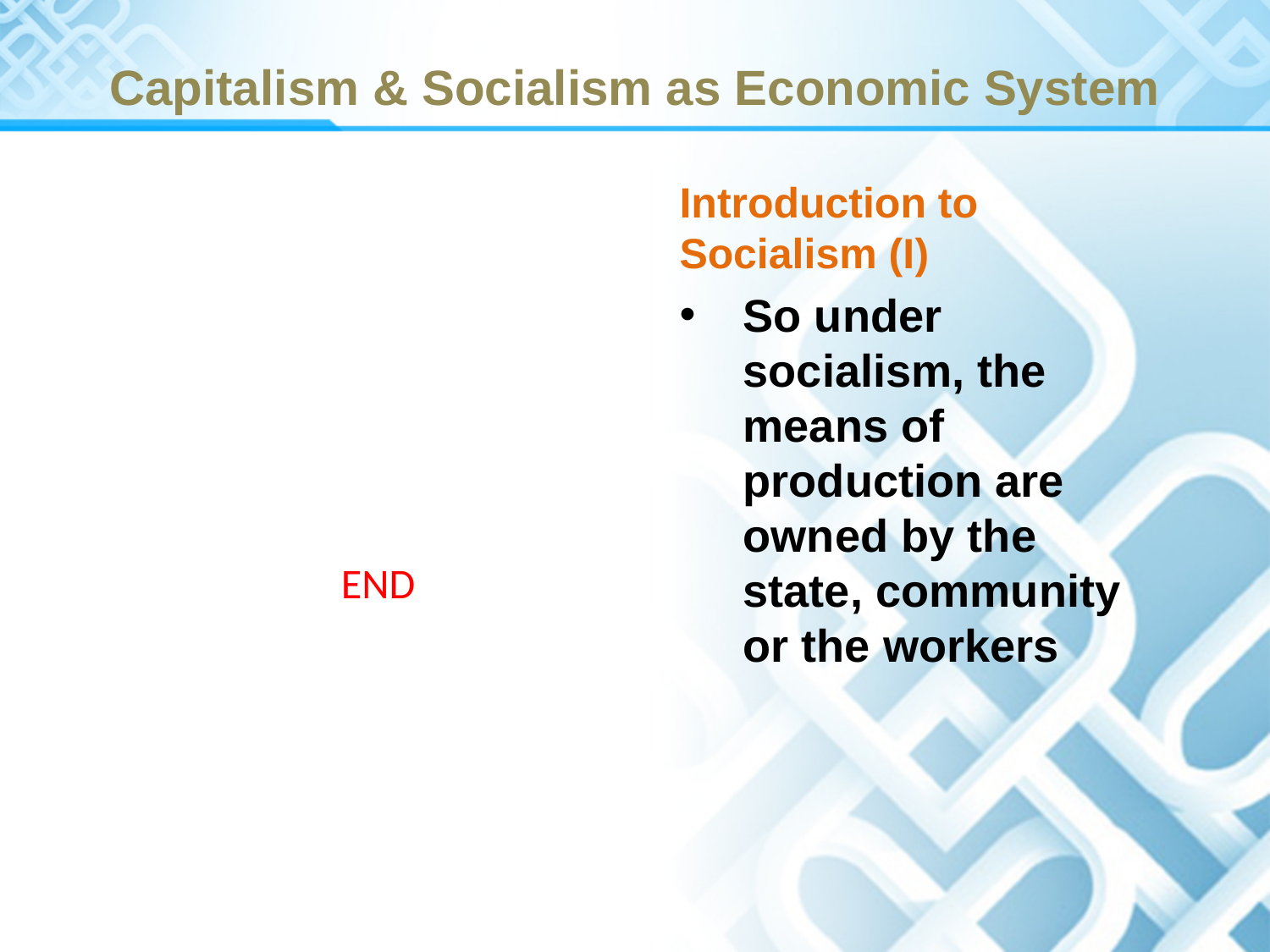

# Capitalism & Socialism as Economic System
Introduction to Socialism (I)
So under socialism, the means of production are owned by the state, community or the workers
END